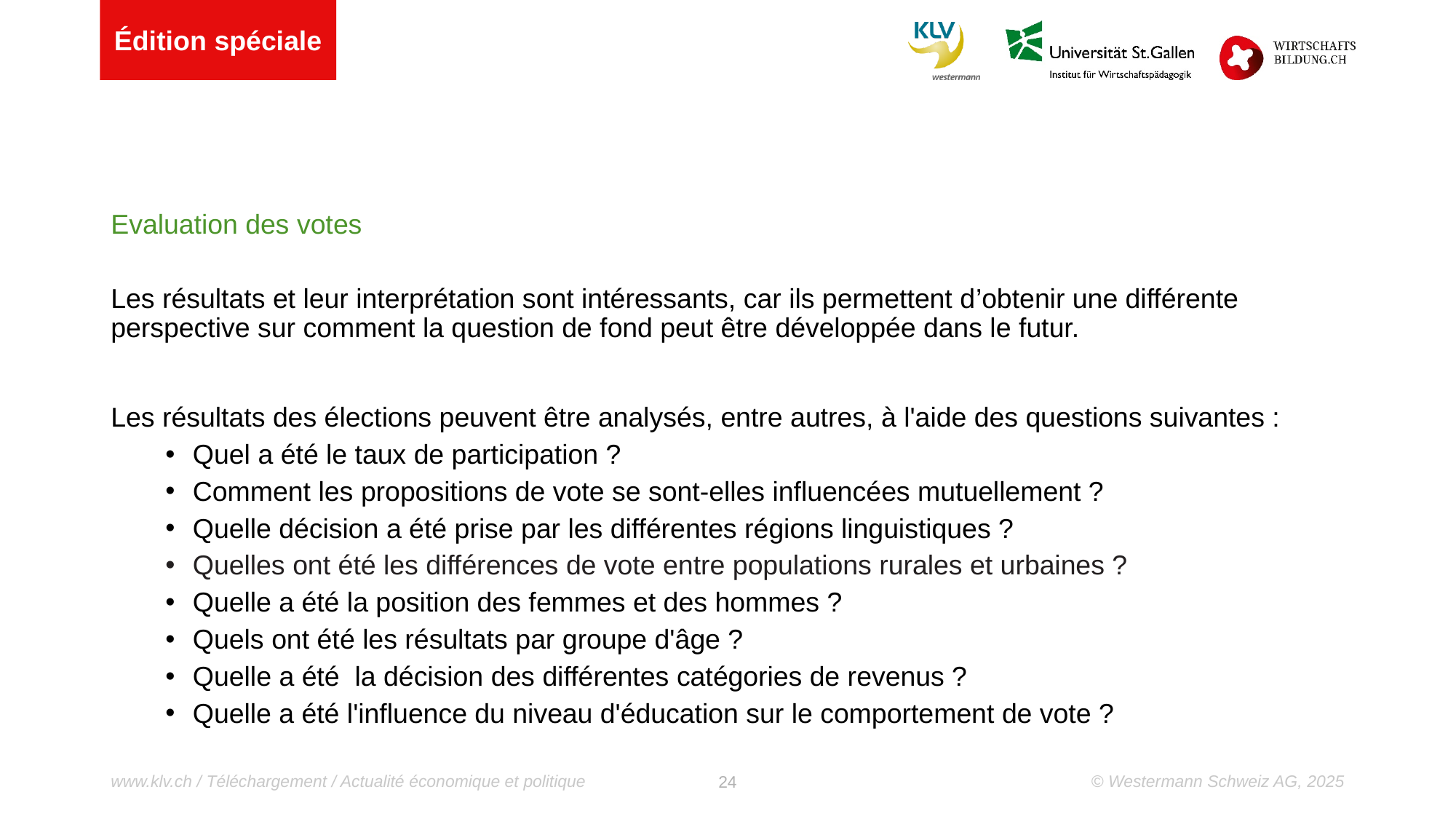

Evaluation des votes
Les résultats et leur interprétation sont intéressants, car ils permettent d’obtenir une différente perspective sur comment la question de fond peut être développée dans le futur.

Les résultats des élections peuvent être analysés, entre autres, à l'aide des questions suivantes :
Quel a été le taux de participation ?
Comment les propositions de vote se sont-elles influencées mutuellement ?
Quelle décision a été prise par les différentes régions linguistiques ?
Quelles ont été les différences de vote entre populations rurales et urbaines ?
Quelle a été la position des femmes et des hommes ?
Quels ont été les résultats par groupe d'âge ?
Quelle a été  la décision des différentes catégories de revenus ?
Quelle a été l'influence du niveau d'éducation sur le comportement de vote ?
www.klv.ch / Téléchargement / Actualité économique et politique
© Westermann Schweiz AG, 2025
24